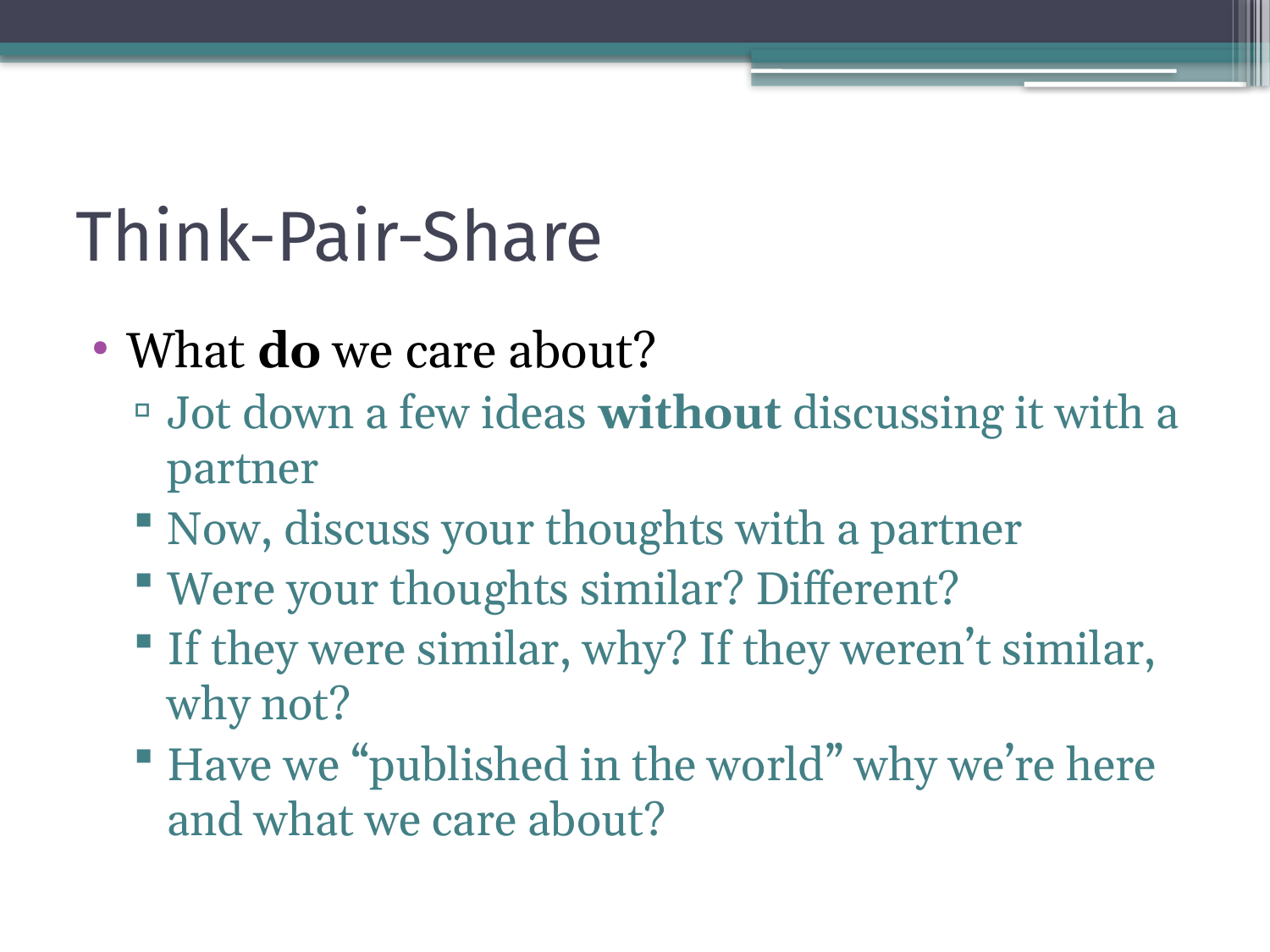

# Think-Pair-Share
What do we care about?
Jot down a few ideas without discussing it with a partner
Now, discuss your thoughts with a partner
Were your thoughts similar? Different?
If they were similar, why? If they weren’t similar, why not?
Have we “published in the world” why we’re here and what we care about?